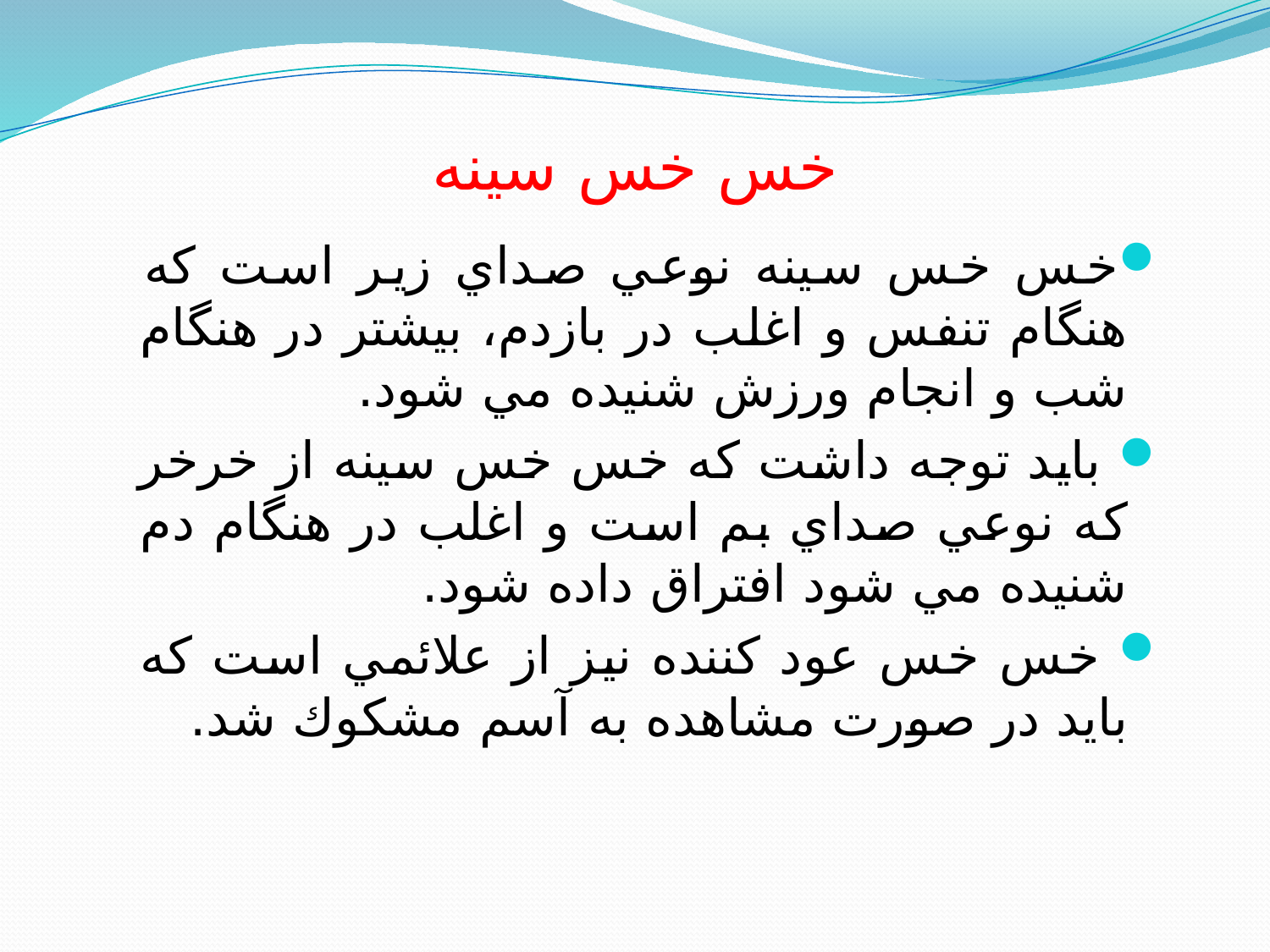

# خس خس سينه
خس خس سينه نوعي صداي زير است كه هنگام تنفس و اغلب در بازدم، بیشتر در هنگام شب و انجام ورزش شنيده مي شود.
 بايد توجه داشت كه خس خس سينه از خرخر كه نوعي صداي بم است و اغلب در هنگام دم شنيده مي شود افتراق داده شود.
 خس خس عود كننده نيز از علائمي است كه بايد در صورت مشاهده به آسم مشكوك شد.